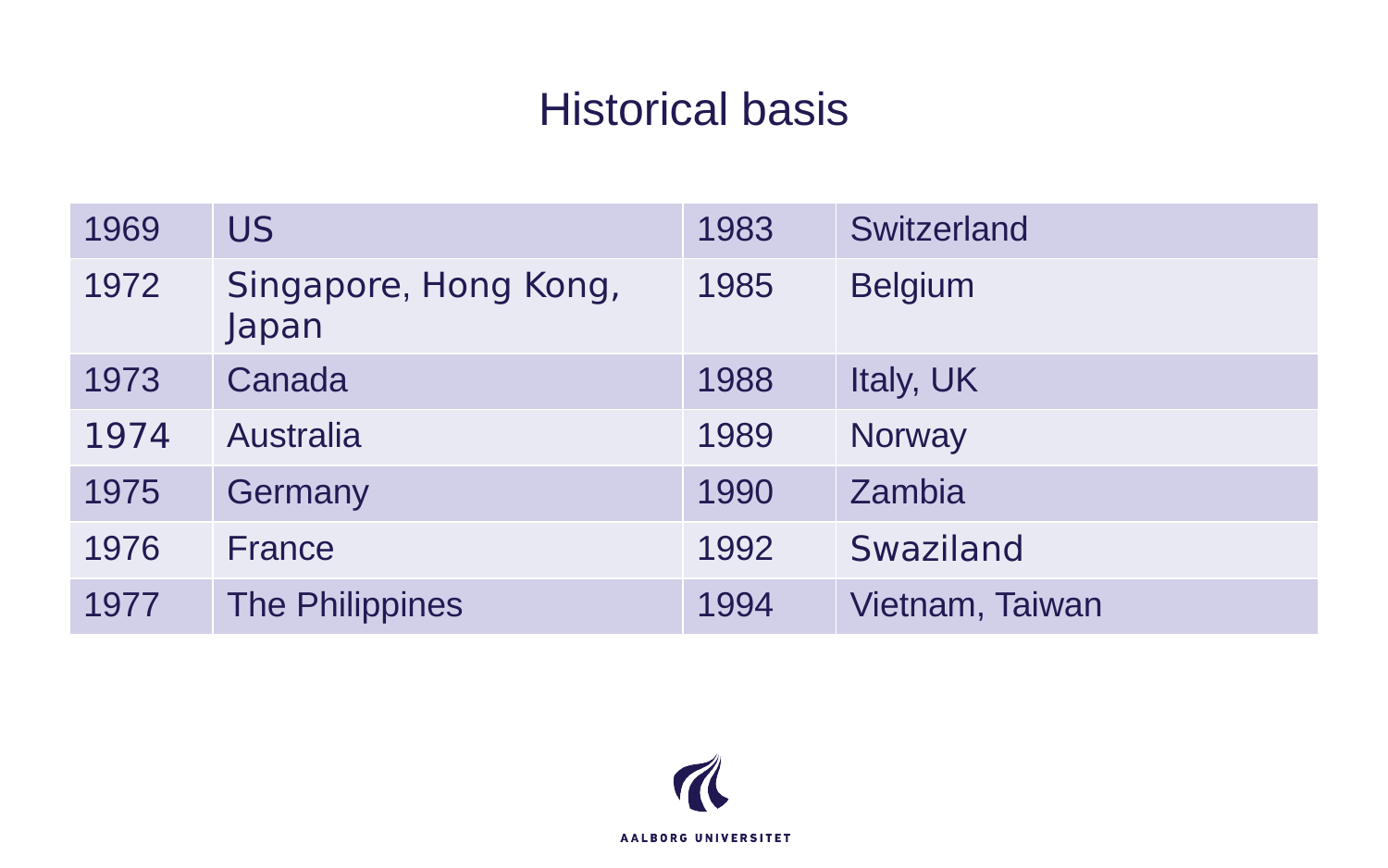

# Historical basis
| 1969 | US | 1983 | Switzerland |
| --- | --- | --- | --- |
| 1972 | Singapore, Hong Kong, Japan | 1985 | Belgium |
| 1973 | Canada | 1988 | Italy, UK |
| 1974 | Australia | 1989 | Norway |
| 1975 | Germany | 1990 | Zambia |
| 1976 | France | 1992 | Swaziland |
| 1977 | The Philippines | 1994 | Vietnam, Taiwan |